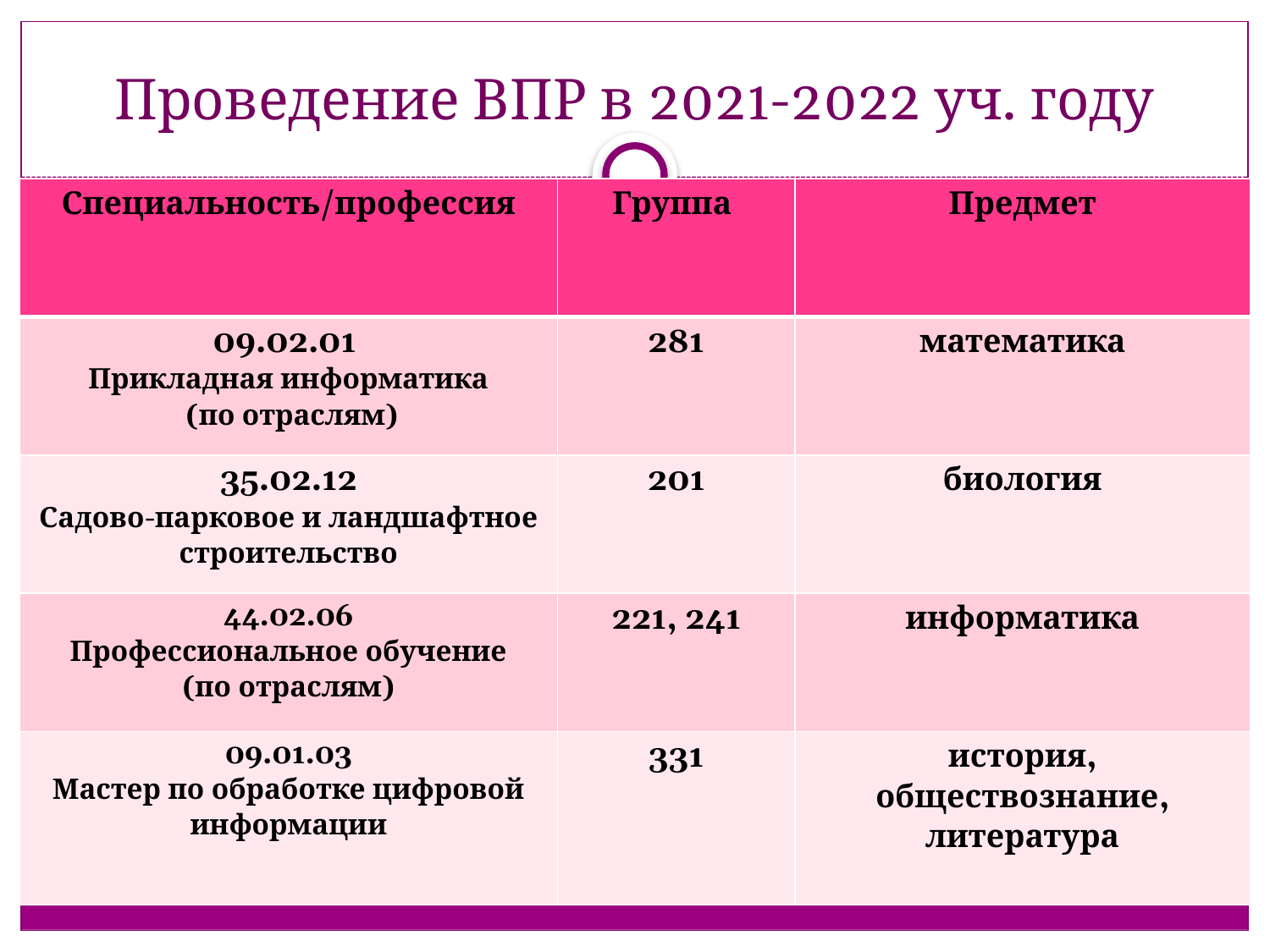

# Проведение ВПР в 2021-2022 уч. году
| Специальность/профессия | Группа | Предмет |
| --- | --- | --- |
| 09.02.01 Прикладная информатика (по отраслям) | 281 | математика |
| 35.02.12 Садово-парковое и ландшафтное строительство | 201 | биология |
| 44.02.06 Профессиональное обучение (по отраслям) | 221, 241 | информатика |
| 09.01.03 Мастер по обработке цифровой информации | 331 | история, обществознание, литература |